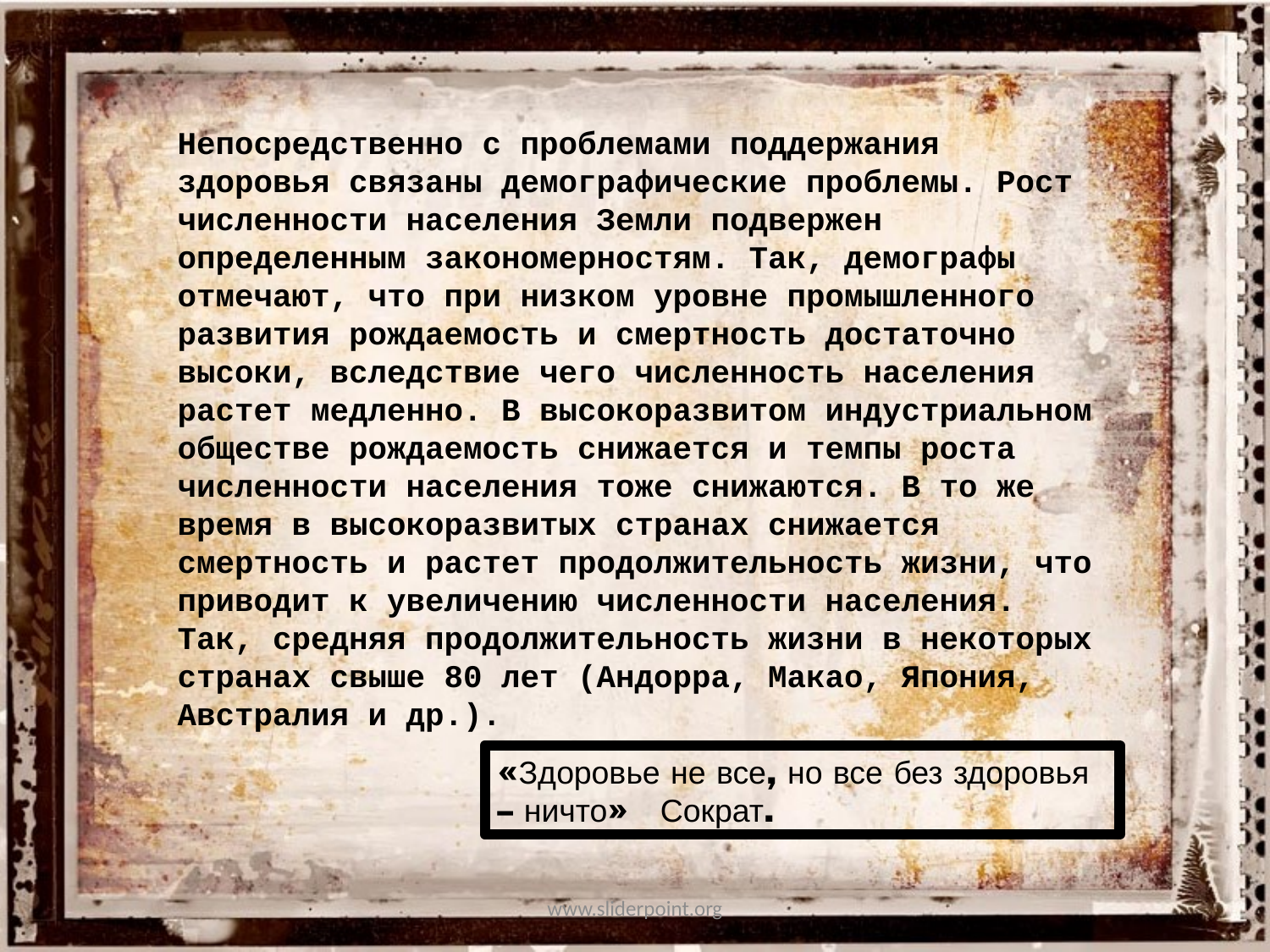

Непосредственно с проблемами поддержания здоровья связаны демографические проблемы. Рост численности населения Земли подвержен определенным закономерностям. Так, демографы отмечают, что при низком уровне промышленного развития рождаемость и смертность достаточно высоки, вследствие чего численность населения растет медленно. В высокоразвитом индустриальном обществе рождаемость снижается и темпы роста численности населения тоже снижаются. В то же время в высокоразвитых странах снижается смертность и растет продолжительность жизни, что приводит к увеличению численности населения. Так, средняя продолжительность жизни в некоторых странах свыше 80 лет (Андорра, Макао, Япония, Австралия и др.).
«Здоровье не все, но все без здоровья – ничто»   Сократ.
www.sliderpoint.org